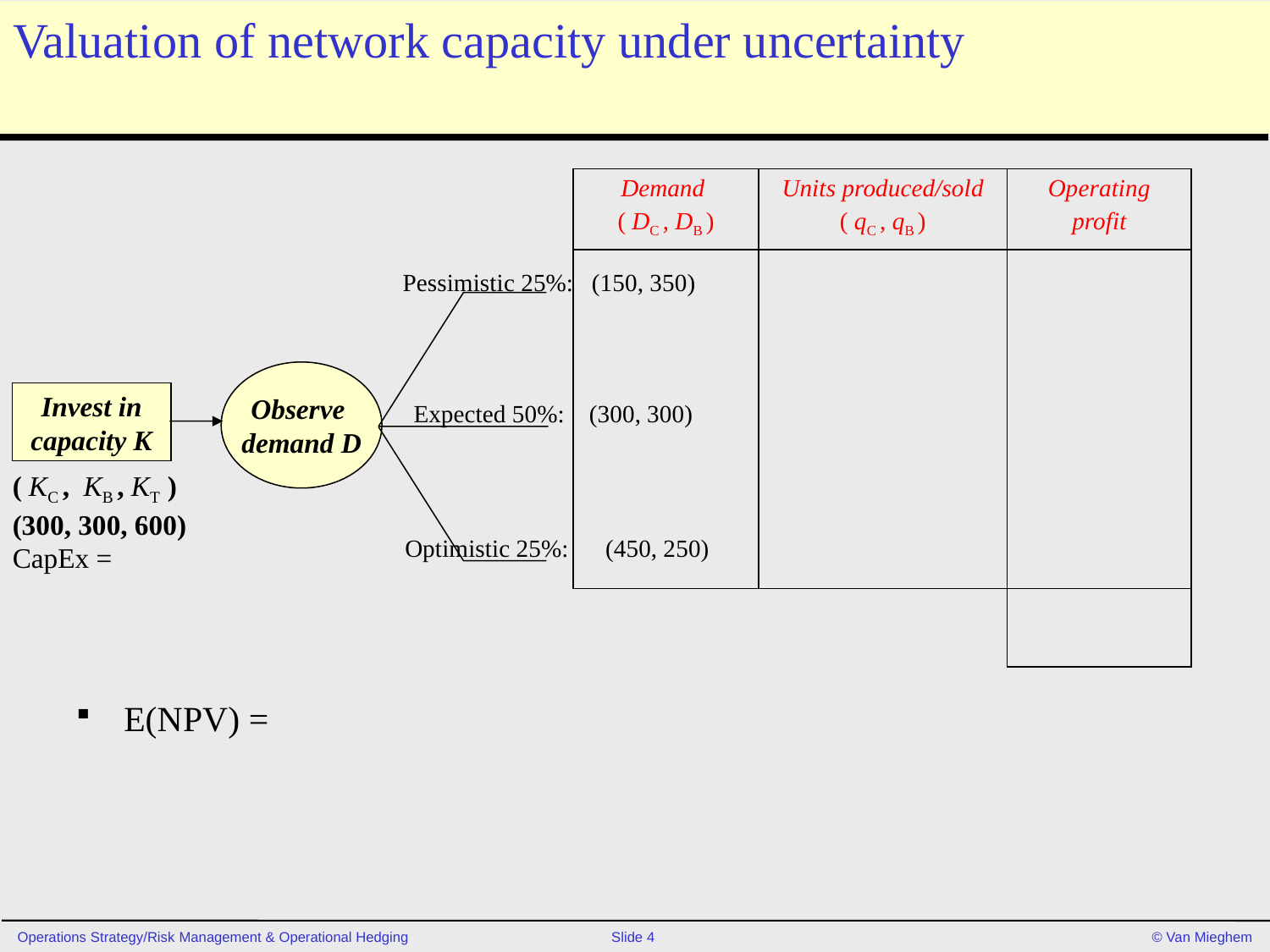

# Valuation of network capacity under uncertainty
| Demand ( DC , DB ) | Units produced/sold ( qC , qB ) | Operating profit |
| --- | --- | --- |
|  |  |  |
|  |  |  |
Pessimistic 25%:   (150, 350)

Observe
demand D
Invest in
capacity K
Expected 50%:    (300, 300)

( KC ,  KB , KT  )
(300, 300, 600)
CapEx =
Optimistic 25%:      (450, 250)
E(NPV) =